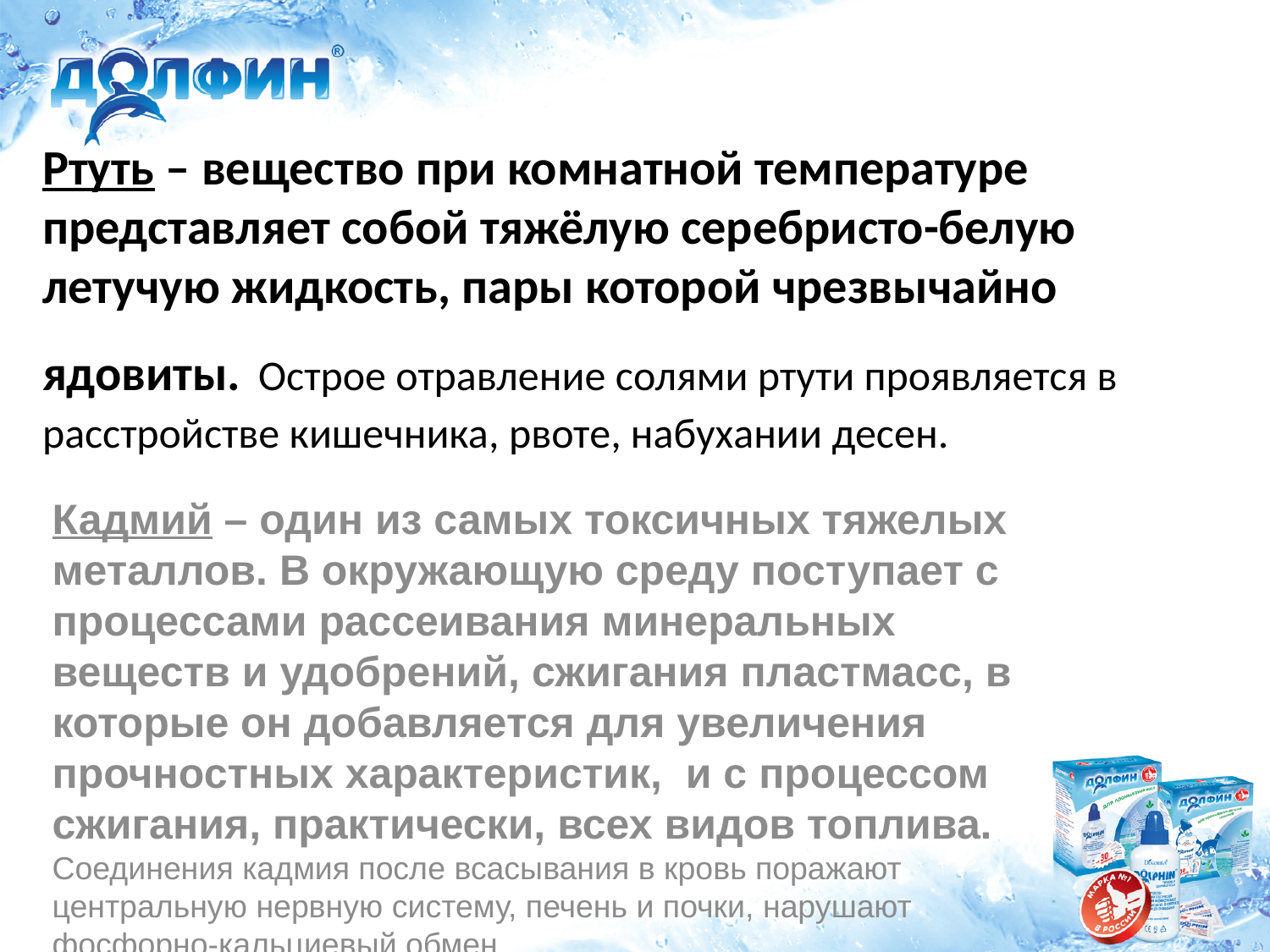

# Ртуть – вещество при комнатной температуре представляет собой тяжёлую серебристо-белую летучую жидкость, пары которой чрезвычайно ядовиты. Острое отравление солями ртути проявляется в расстройстве кишечника, рвоте, набухании десен.
Кадмий – один из самых токсичных тяжелых металлов. В окружающую среду поступает с процессами рассеивания минеральных веществ и удобрений, сжигания пластмасс, в которые он добавляется для увеличения прочностных характеристик,  и с процессом сжигания, практически, всех видов топлива. Соединения кадмия после всасывания в кровь поражают центральную нервную систему, печень и почки, нарушают фосфорно-кальциевый обмен.